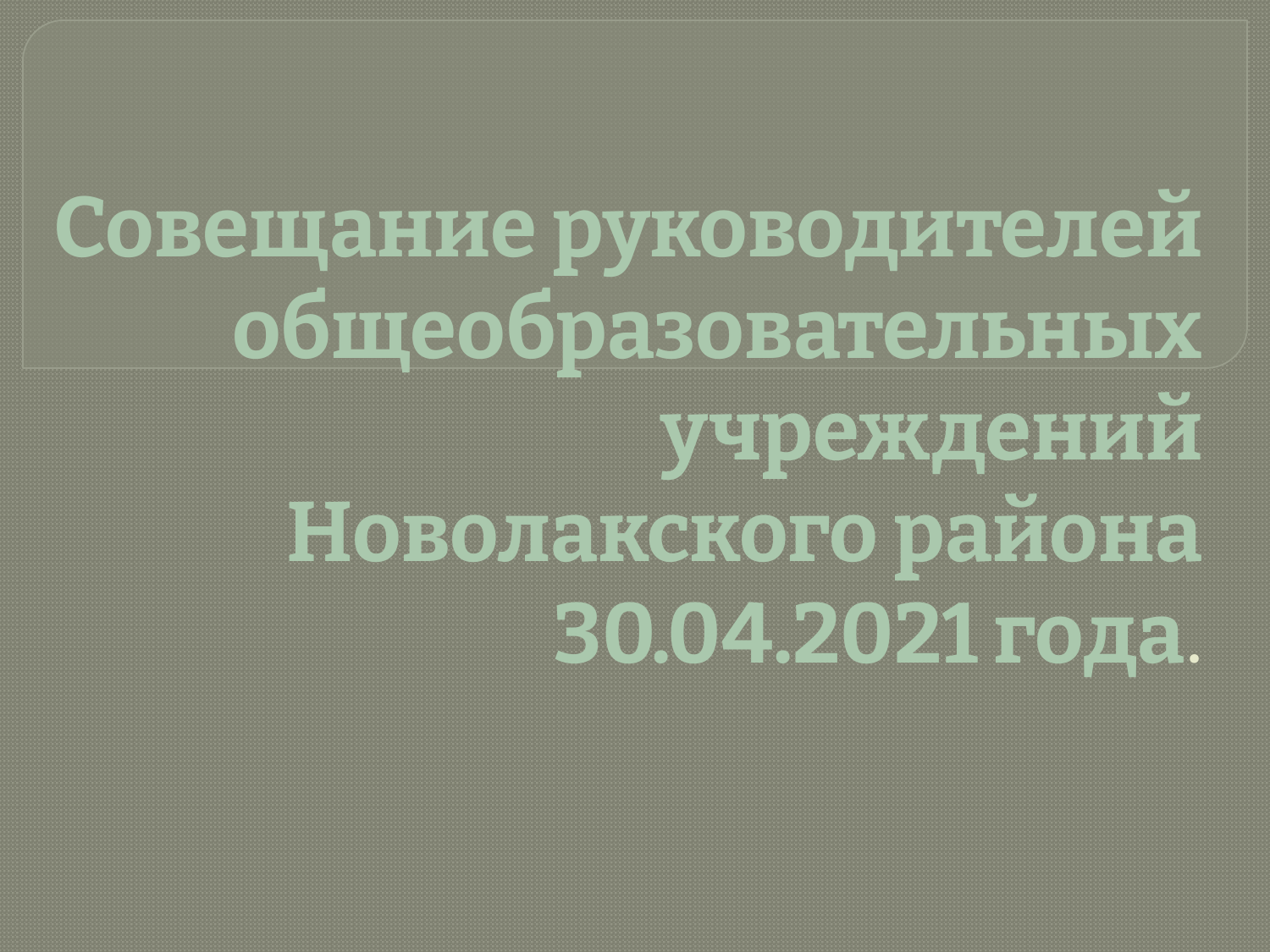

# Совещание руководителей общеобразовательных учреждений Новолакского района 30.04.2021 года.